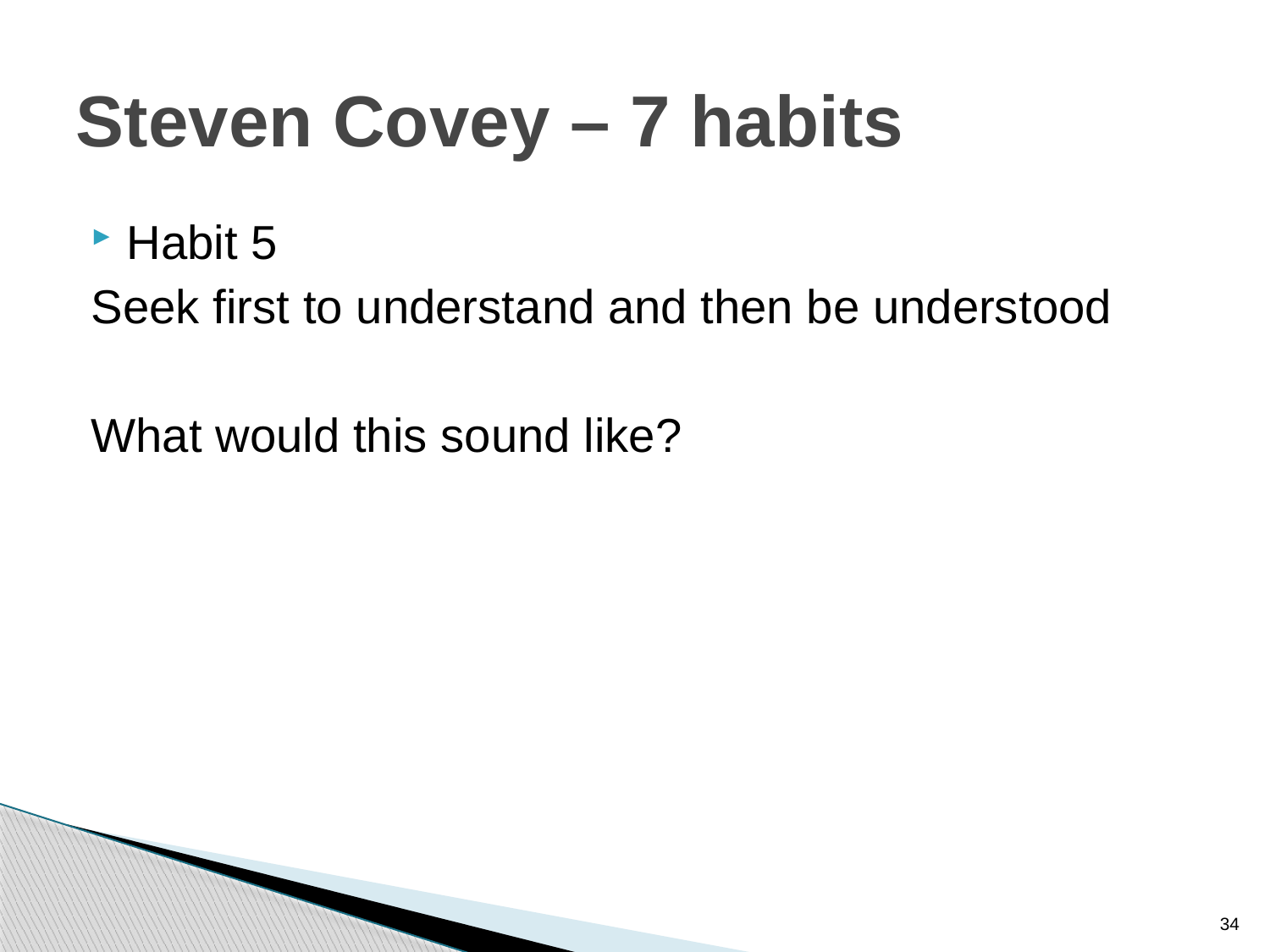

# Steven Covey – 7 habits
Habit 5
Seek first to understand and then be understood

What would this sound like?
34